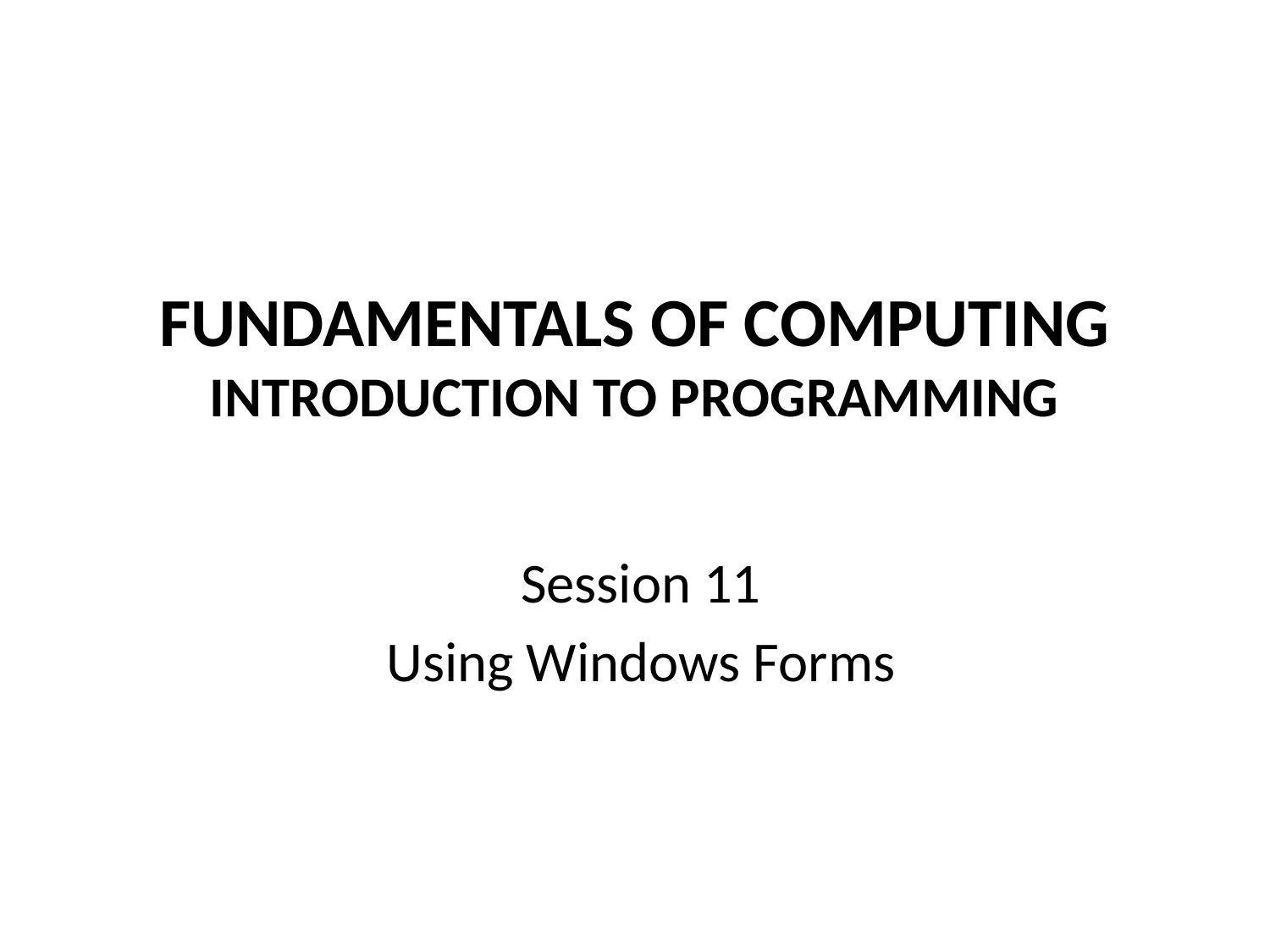

# FUNDAMENTALS OF COMPUTING INTRODUCTION TO PROGRAMMING
Session 11
Using Windows Forms